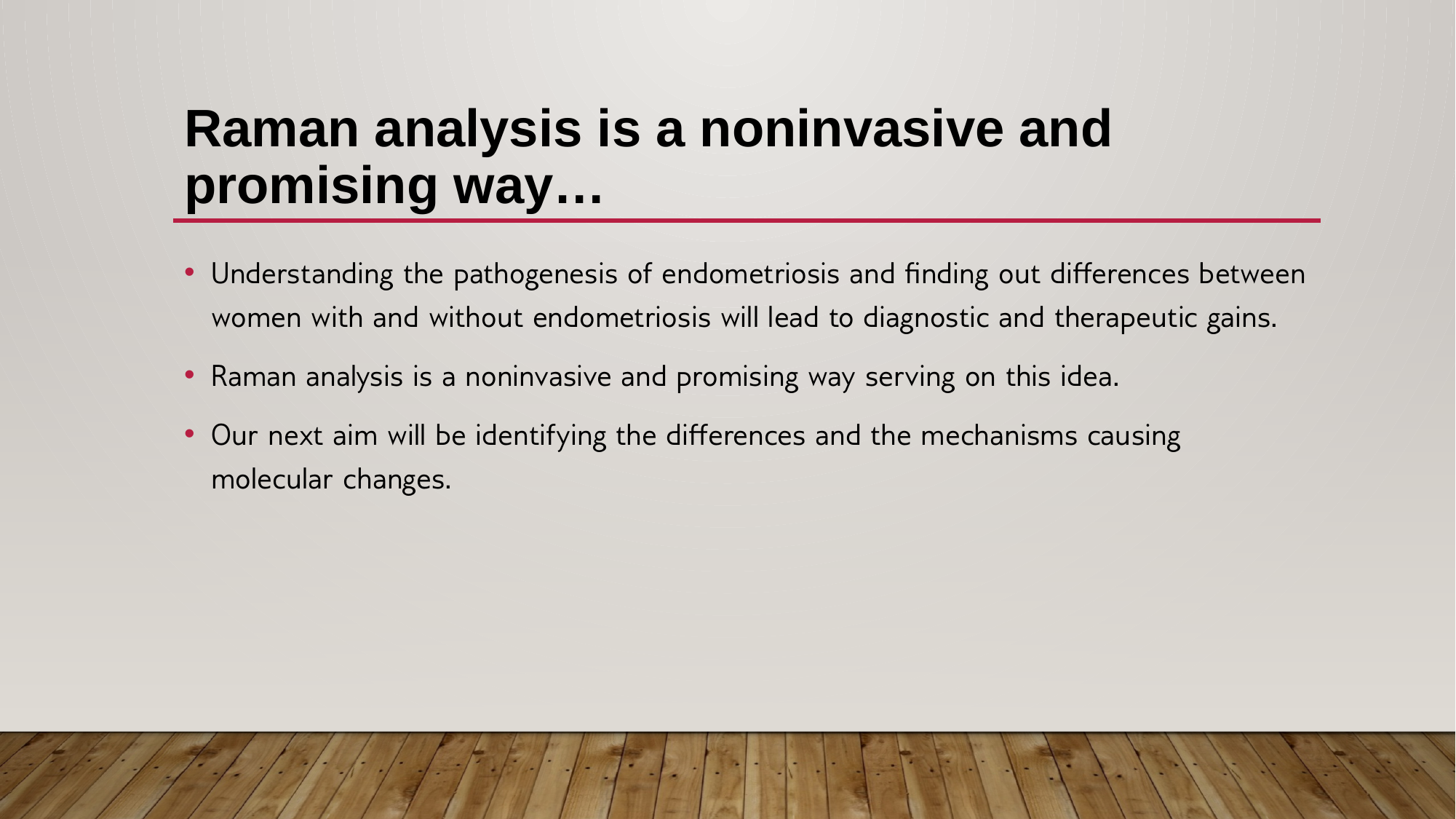

# Raman analysis is a noninvasive and promising way…
Understanding the pathogenesis of endometriosis and finding out differences between women with and without endometriosis will lead to diagnostic and therapeutic gains.
Raman analysis is a noninvasive and promising way serving on this idea.
Our next aim will be identifying the differences and the mechanisms causing molecular changes.